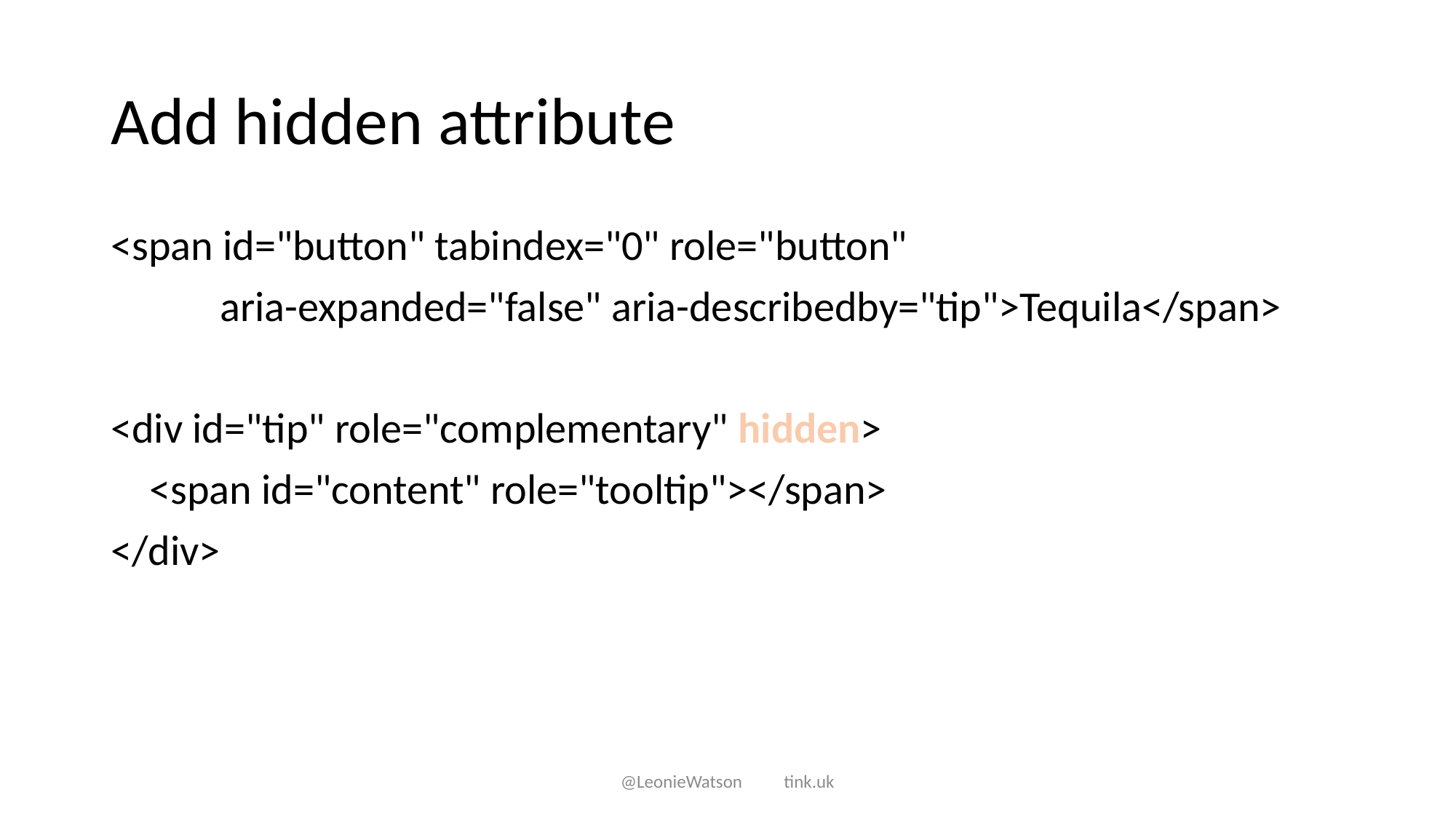

# Add hidden attribute
<span id="button" tabindex="0" role="button"
	aria-expanded="false" aria-describedby="tip">Tequila</span>

<div id="tip" role="complementary" hidden>
    <span id="content" role="tooltip"></span>
</div>

@LeonieWatson          tink.uk